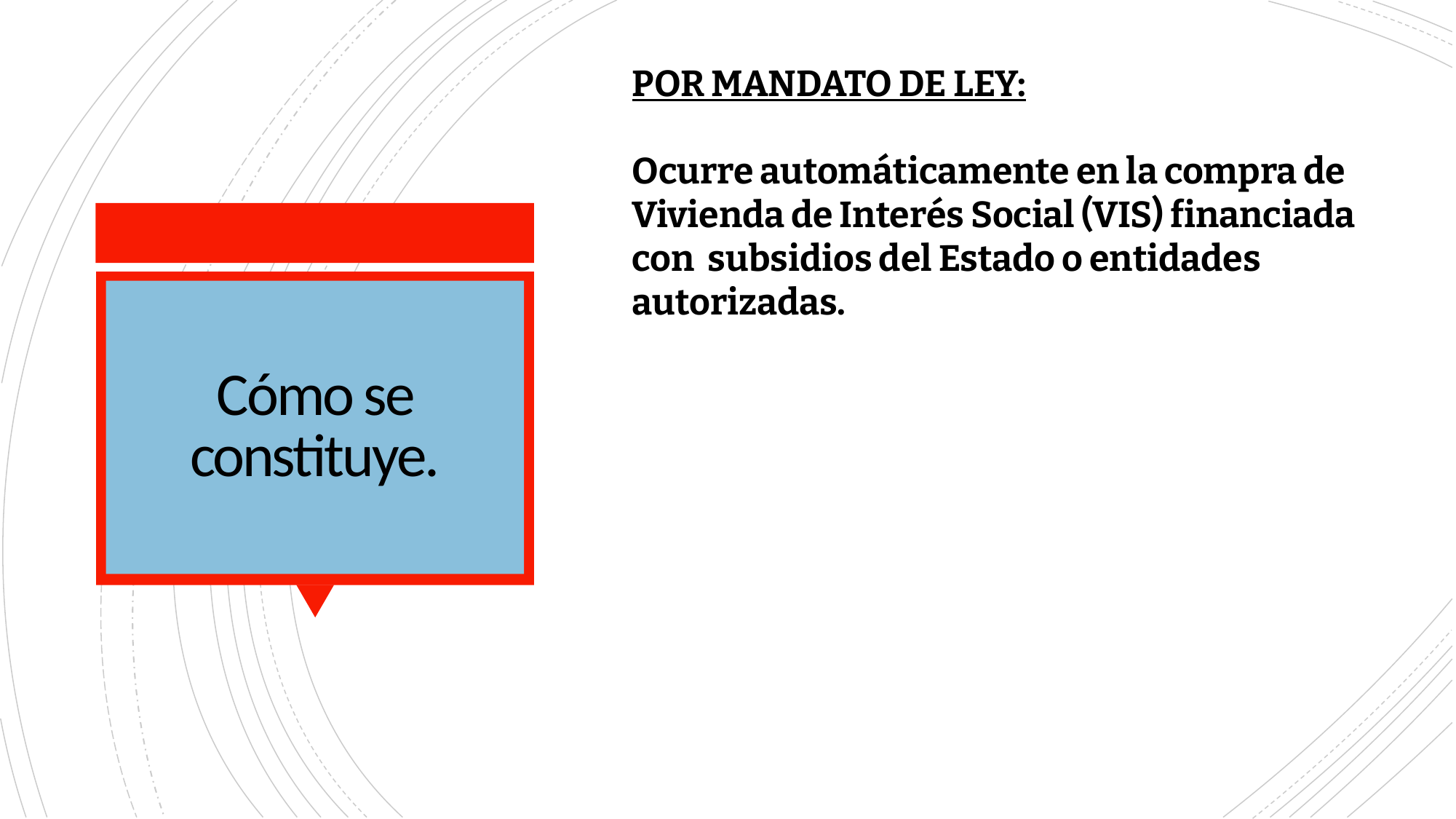

POR MANDATO DE LEY:

Ocurre automáticamente en la compra de Vivienda de Interés Social (VIS) financiada con  subsidios del Estado o entidades autorizadas.
# Cómo se constituye.